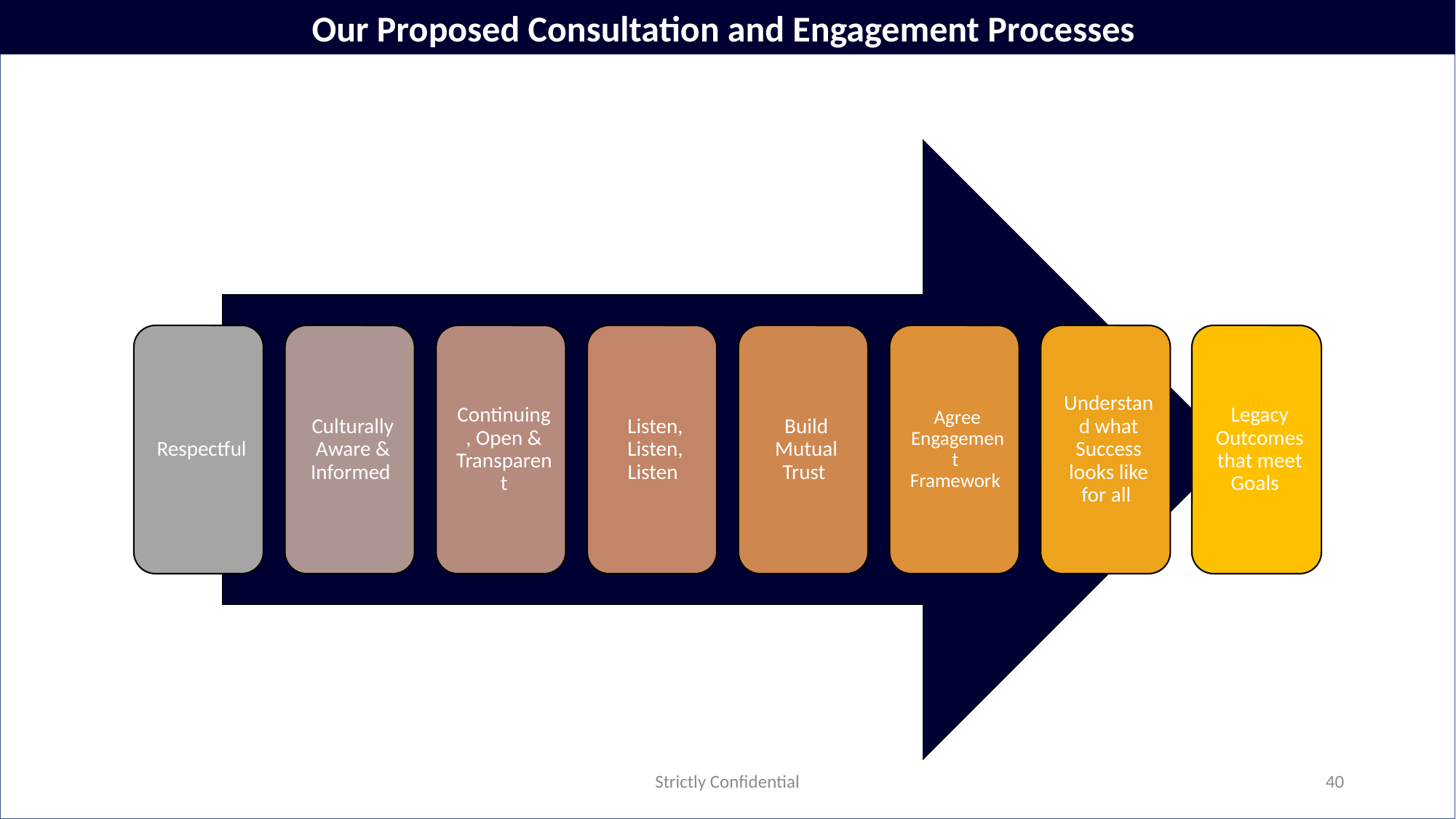

Our Proposed Consultation and Engagement Processes
Respectful
Culturally Aware & Informed
Continuing, Open & Transparent
Listen, Listen, Listen
Build Mutual Trust
Agree
Engagement  Framework
Understand what Success looks like for all
Legacy Outcomes that meet Goals
Strictly Confidential
40